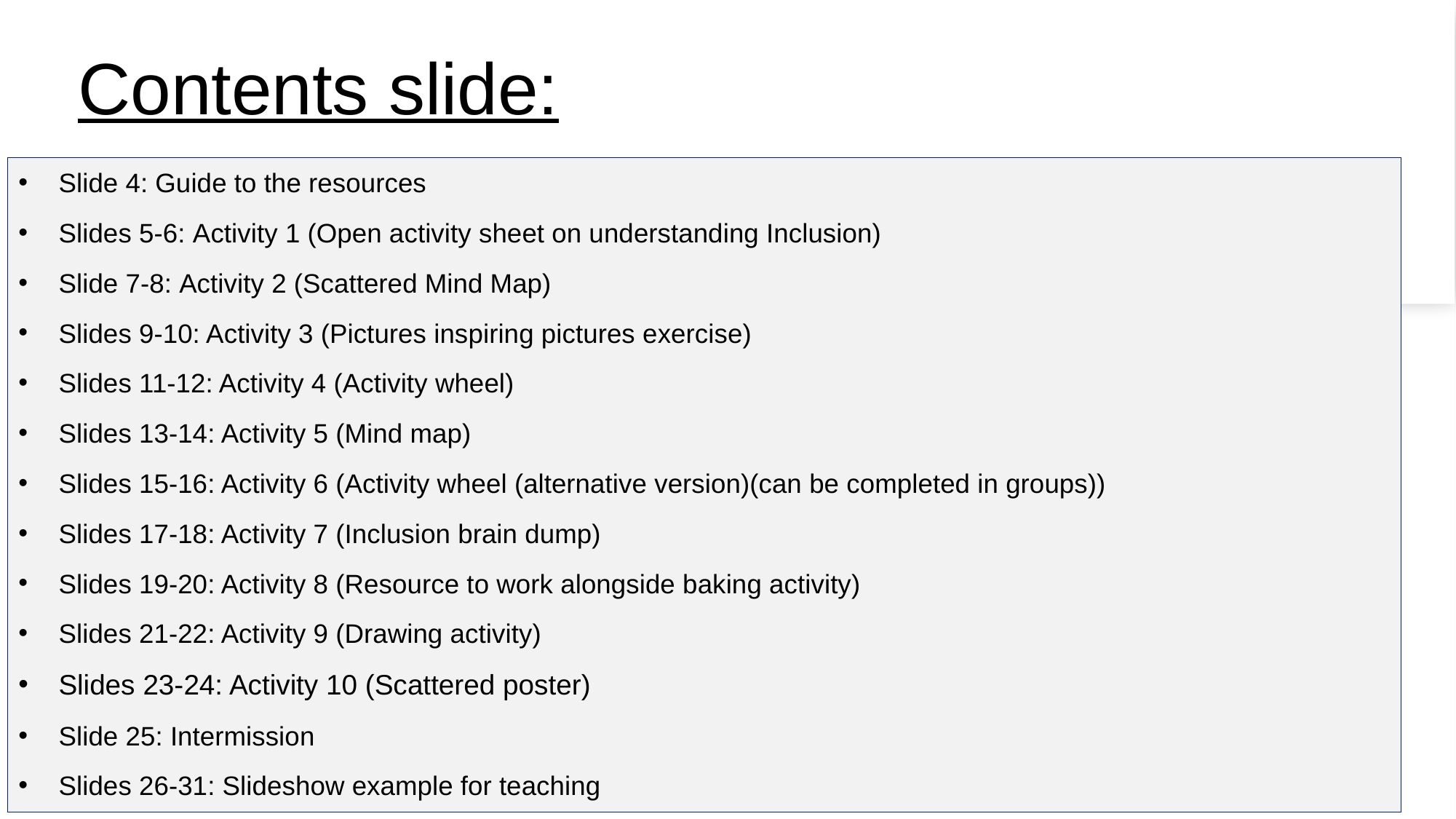

# Contents slide:
Slide 4: Guide to the resources
Slides 5-6: Activity 1 (Open activity sheet on understanding Inclusion)
Slide 7-8: Activity 2 (Scattered Mind Map)
Slides 9-10: Activity 3 (Pictures inspiring pictures exercise)
Slides 11-12: Activity 4 (Activity wheel)
Slides 13-14: Activity 5 (Mind map)
Slides 15-16: Activity 6 (Activity wheel (alternative version)(can be completed in groups))
Slides 17-18: Activity 7 (Inclusion brain dump)
Slides 19-20: Activity 8 (Resource to work alongside baking activity)
Slides 21-22: Activity 9 (Drawing activity)
Slides 23-24: Activity 10 (Scattered poster)
Slide 25: Intermission
Slides 26-31: Slideshow example for teaching